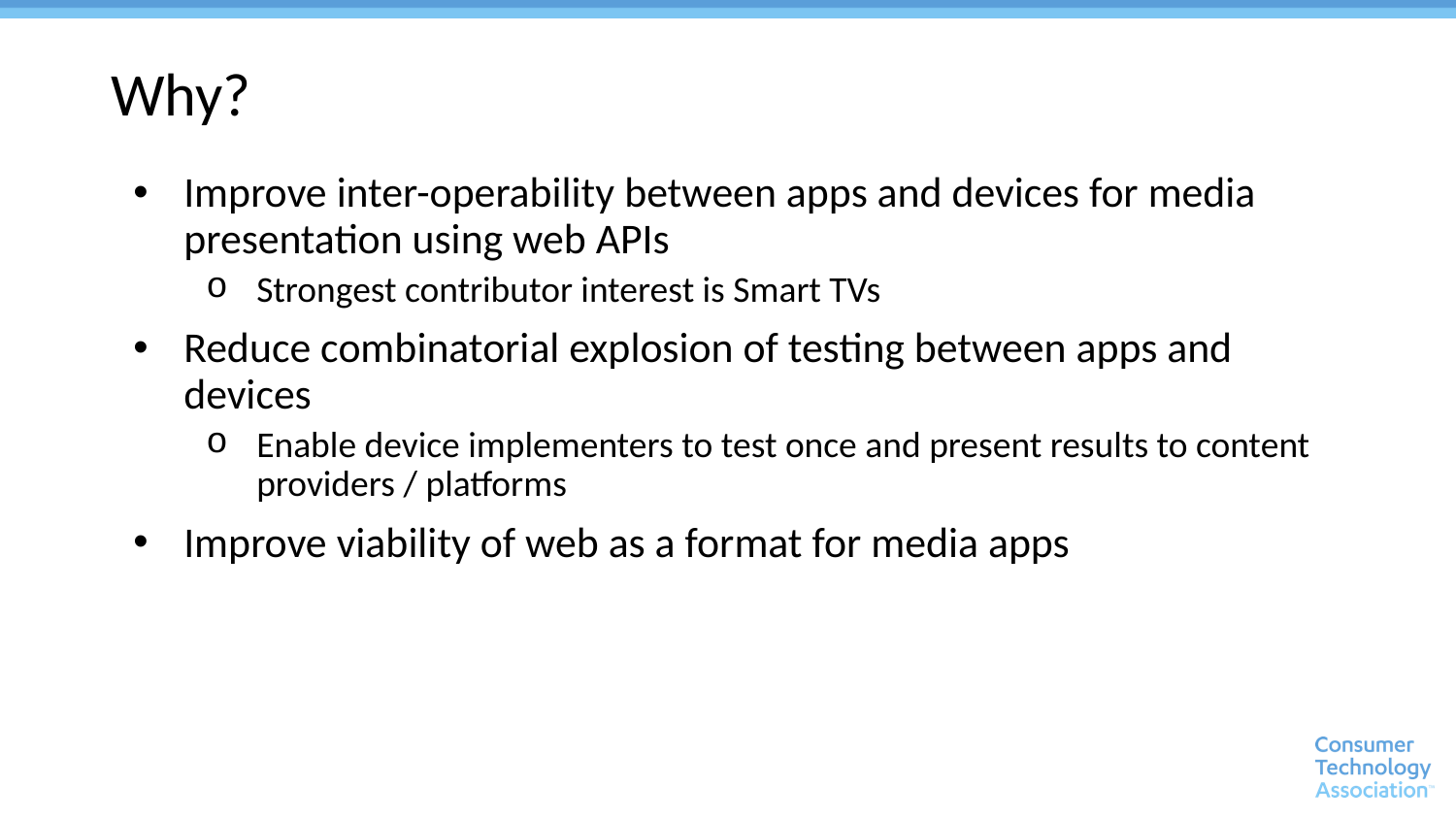

# Why?
Improve inter-operability between apps and devices for media presentation using web APIs
Strongest contributor interest is Smart TVs
Reduce combinatorial explosion of testing between apps and devices
Enable device implementers to test once and present results to content providers / platforms
Improve viability of web as a format for media apps